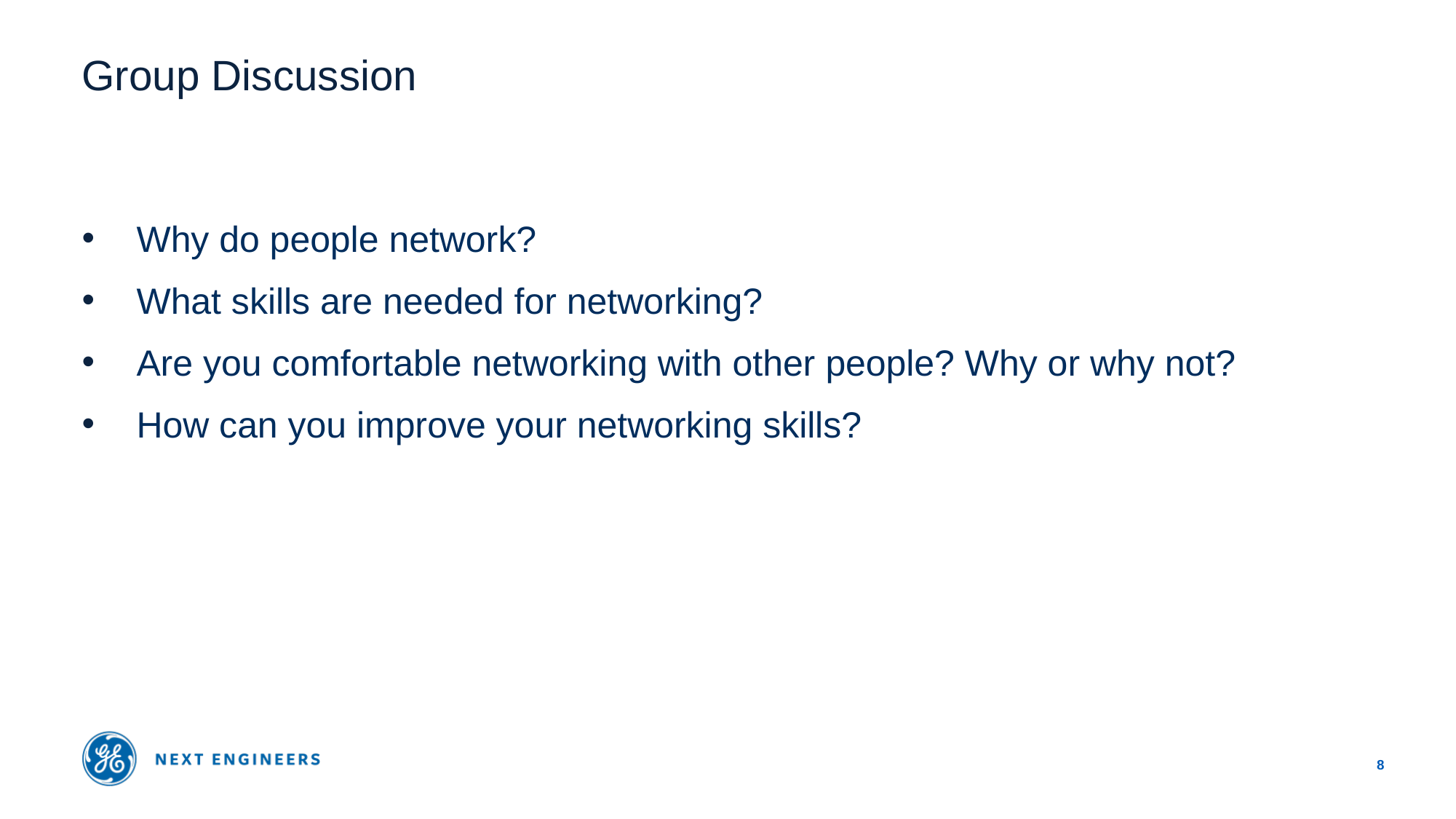

# Group Discussion
Why do people network?
What skills are needed for networking?
Are you comfortable networking with other people? Why or why not?
How can you improve your networking skills?

8